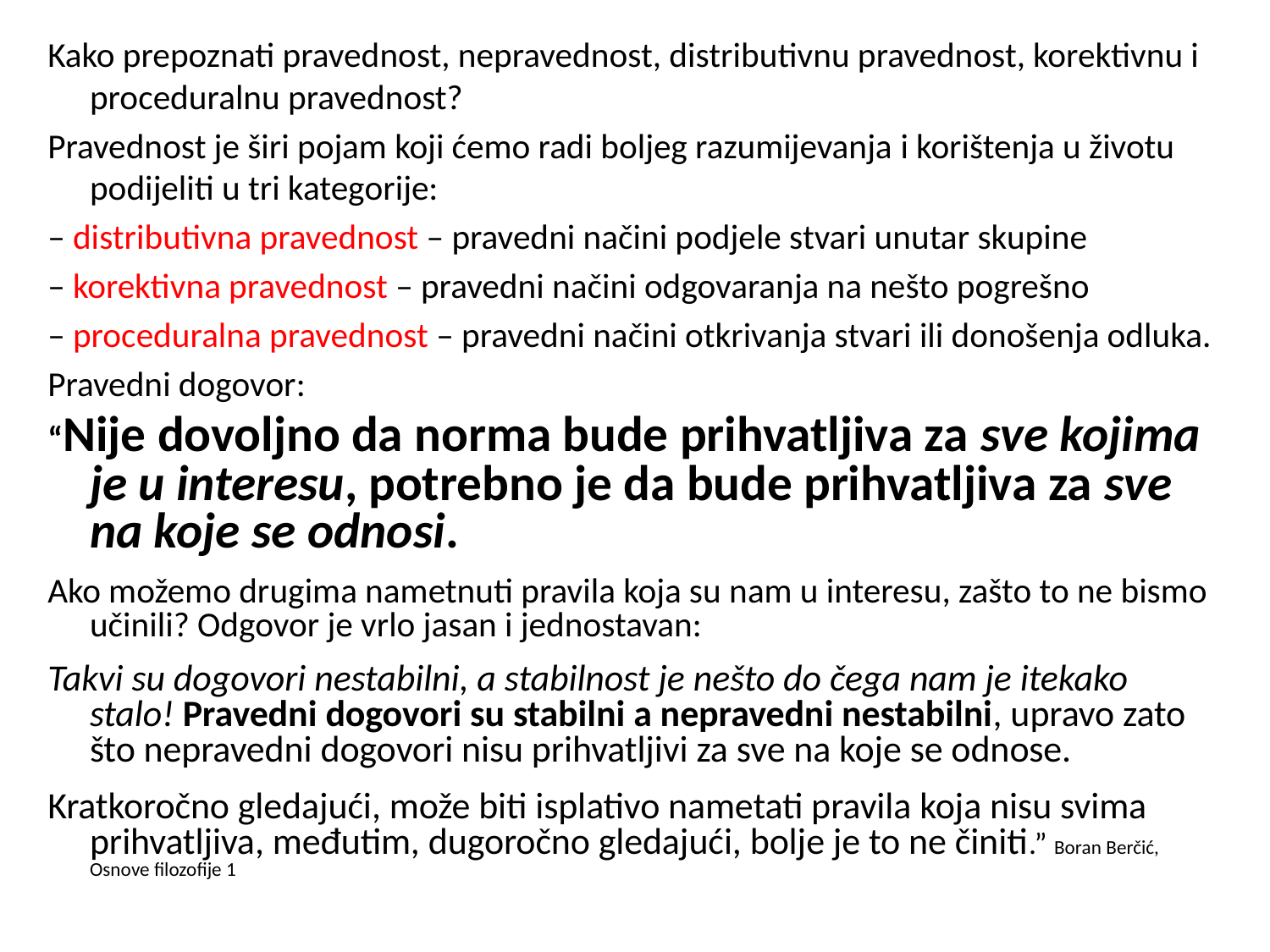

Kako prepoznati pravednost, nepravednost, distributivnu pravednost, korektivnu i proceduralnu pravednost?
Pravednost je širi pojam koji ćemo radi boljeg razumijevanja i korištenja u životu podijeliti u tri kategorije:
– distributivna pravednost – pravedni načini podjele stvari unutar skupine
– korektivna pravednost – pravedni načini odgovaranja na nešto pogrešno
– proceduralna pravednost – pravedni načini otkrivanja stvari ili donošenja odluka.
Pravedni dogovor:
“Nije dovoljno da norma bude prihvatljiva za sve kojima je u interesu, potrebno je da bude prihvatljiva za sve na koje se odnosi.

Ako možemo drugima nametnuti pravila koja su nam u interesu, zašto to ne bismo učinili? Odgovor je vrlo jasan i jednostavan:

Takvi su dogovori nestabilni, a stabilnost je nešto do čega nam je itekako stalo! Pravedni dogovori su stabilni a nepravedni nestabilni, upravo zato što nepravedni dogovori nisu prihvatljivi za sve na koje se odnose.

Kratkoročno gledajući, može biti isplativo nametati pravila koja nisu svima prihvatljiva, međutim, dugoročno gledajući, bolje je to ne činiti.” Boran Berčić, Osnove filozofije 1